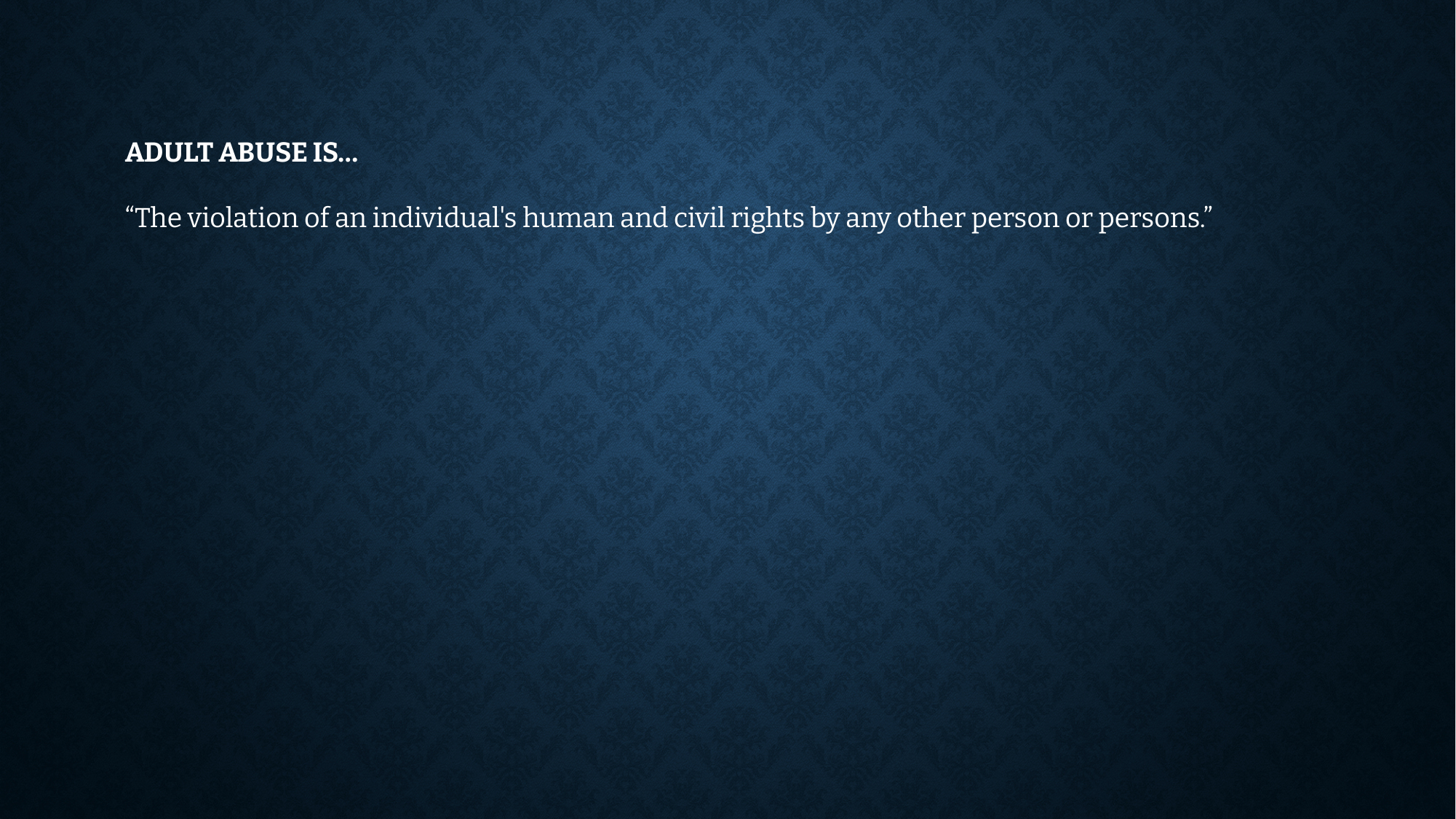

ADULT ABUSE IS…

“The violation of an individual's human and civil rights by any other person or persons.”